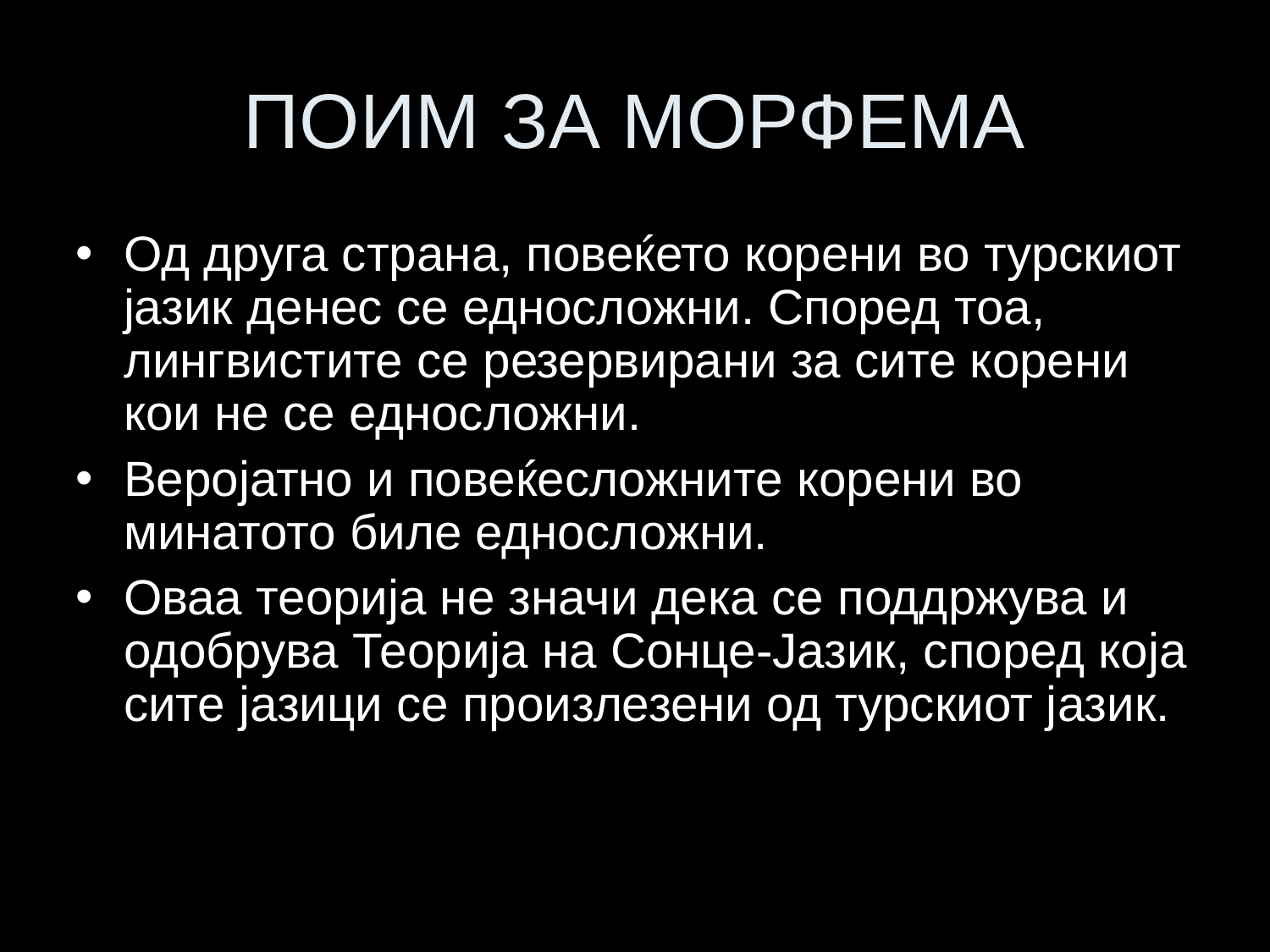

# ПОИМ ЗА МОРФЕМА
Од друга страна, повеќето корени во турскиот јазик денес се едносложни. Според тоа, лингвистите се резервирани за сите корени кои не се едносложни.
Веројатно и повеќесложните корени во минатото биле едносложни.
Оваа теорија не значи дека се поддржува и одобрува Теорија на Сонце-Јазик, според која сите јазици се произлезени од турскиот јазик.